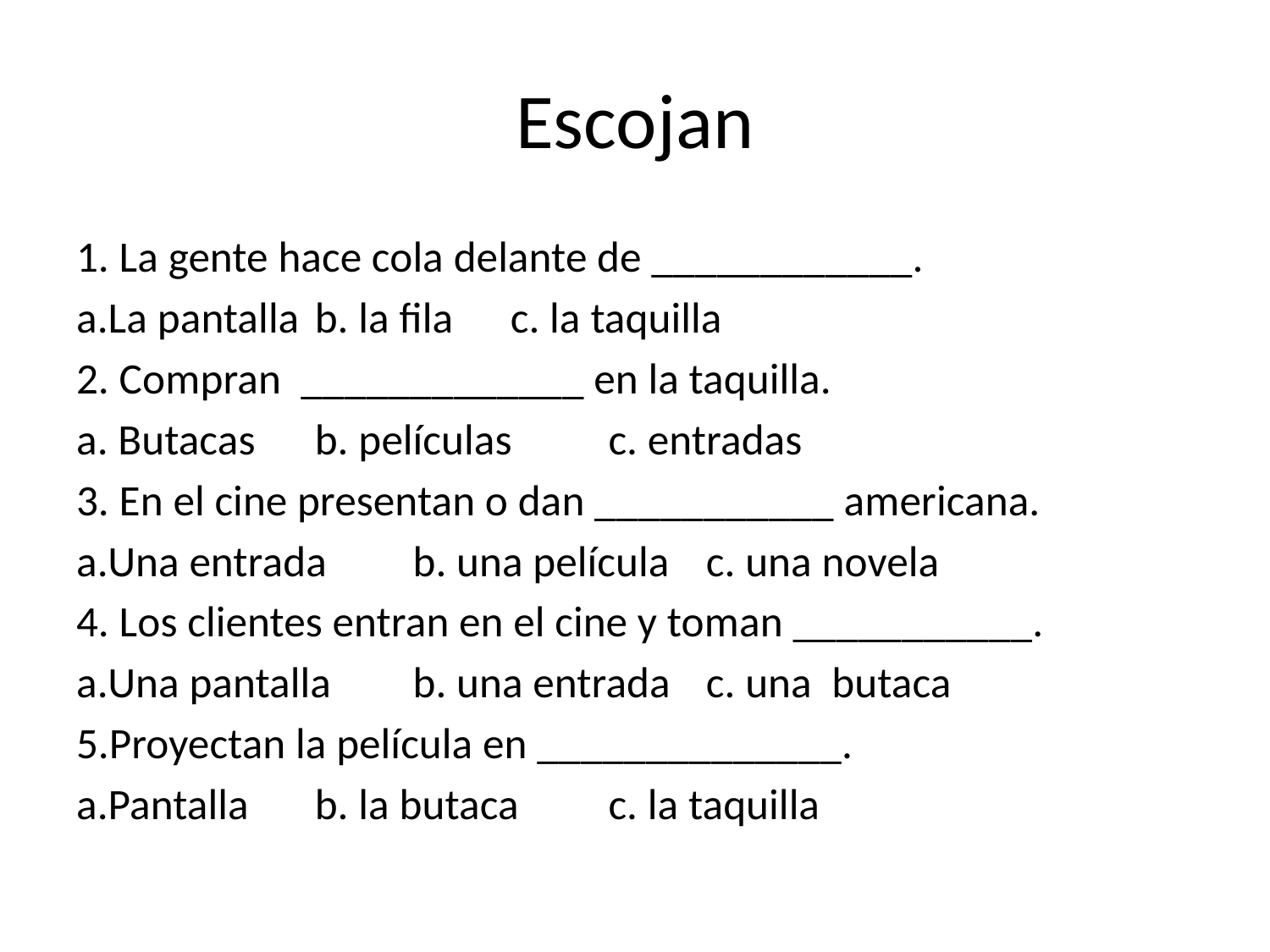

# Escojan
1. La gente hace cola delante de ____________.
a.La pantalla	b. la fila		c. la taquilla
2. Compran  _____________ en la taquilla.
a. Butacas		b. películas	c. entradas
3. En el cine presentan o dan ___________ americana.
a.Una entrada	b. una película	c. una novela
4. Los clientes entran en el cine y toman ___________.
a.Una pantalla 	b. una entrada	c. una  butaca
5.Proyectan la película en ______________.
a.Pantalla	b. la butaca	c. la taquilla